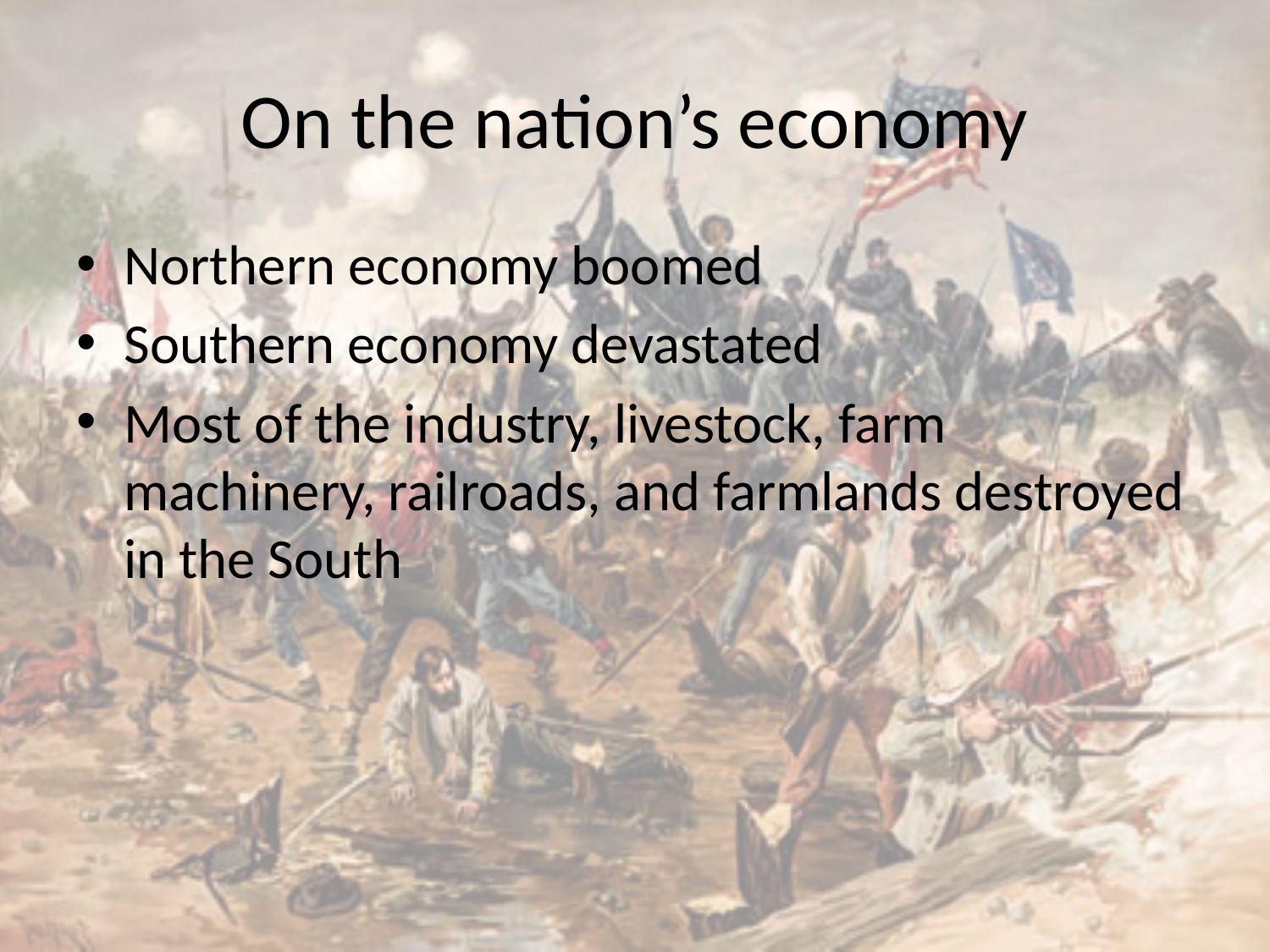

# On the nation’s economy
Northern economy boomed
Southern economy devastated
Most of the industry, livestock, farm machinery, railroads, and farmlands destroyed in the South